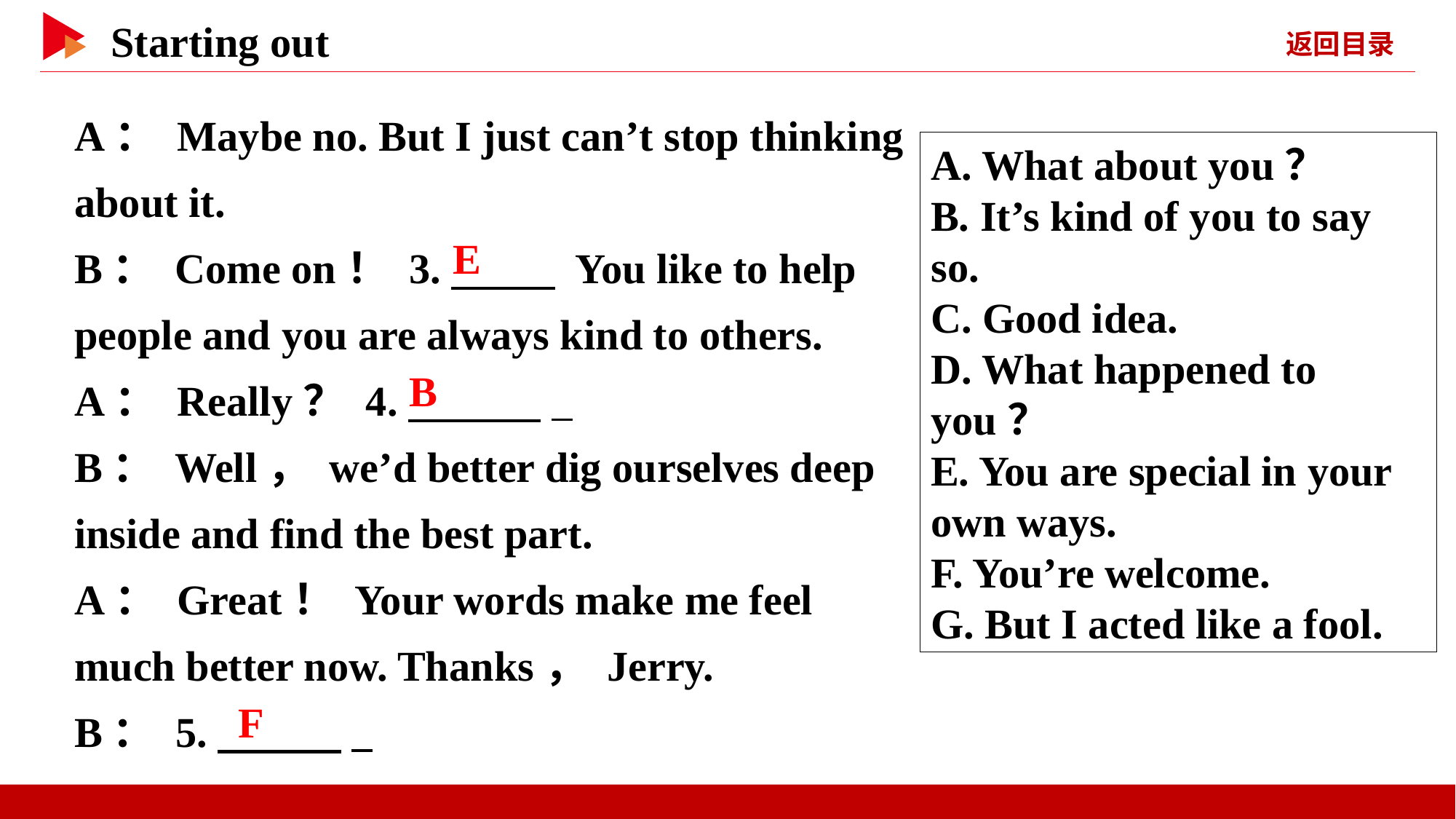

A： Maybe no. But I just can’t stop thinking about it.
B： Come on！ 3.　  　 You like to help people and you are always kind to others.
A： Really？ 4.　  　   _
B： Well， we’d better dig ourselves deep inside and find the best part.
A： Great！ Your words make me feel much better now. Thanks， Jerry.
B： 5.　  　  _
A. What about you？
B. It’s kind of you to say so.
C. Good idea.
D. What happened to you？
E. You are special in your own ways.
F. You’re welcome.
G. But I acted like a fool.
　E
　B
　F